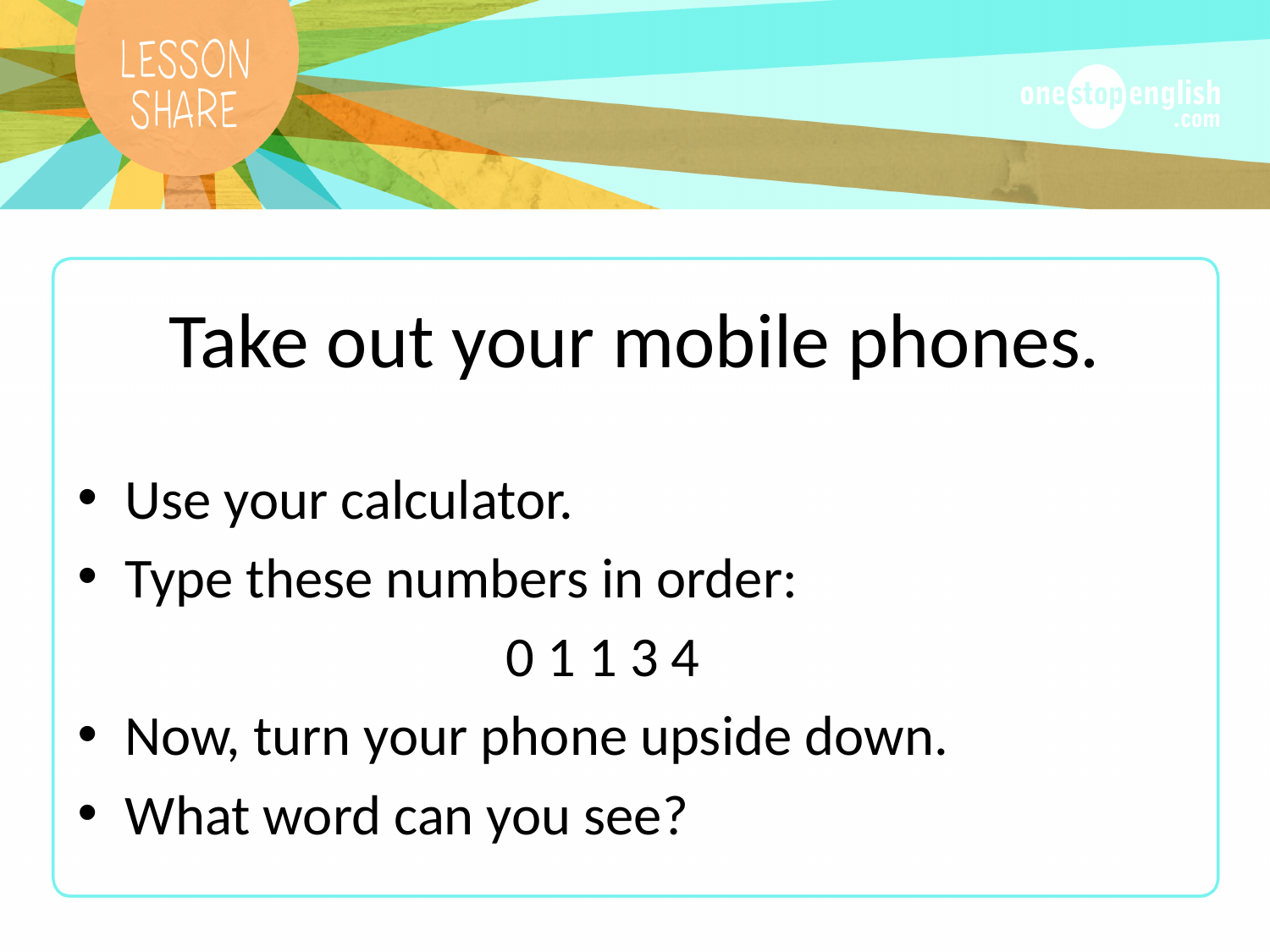

# Take out your mobile phones.
Use your calculator.
Type these numbers in order:
				0 1 1 3 4
Now, turn your phone upside down.
What word can you see?